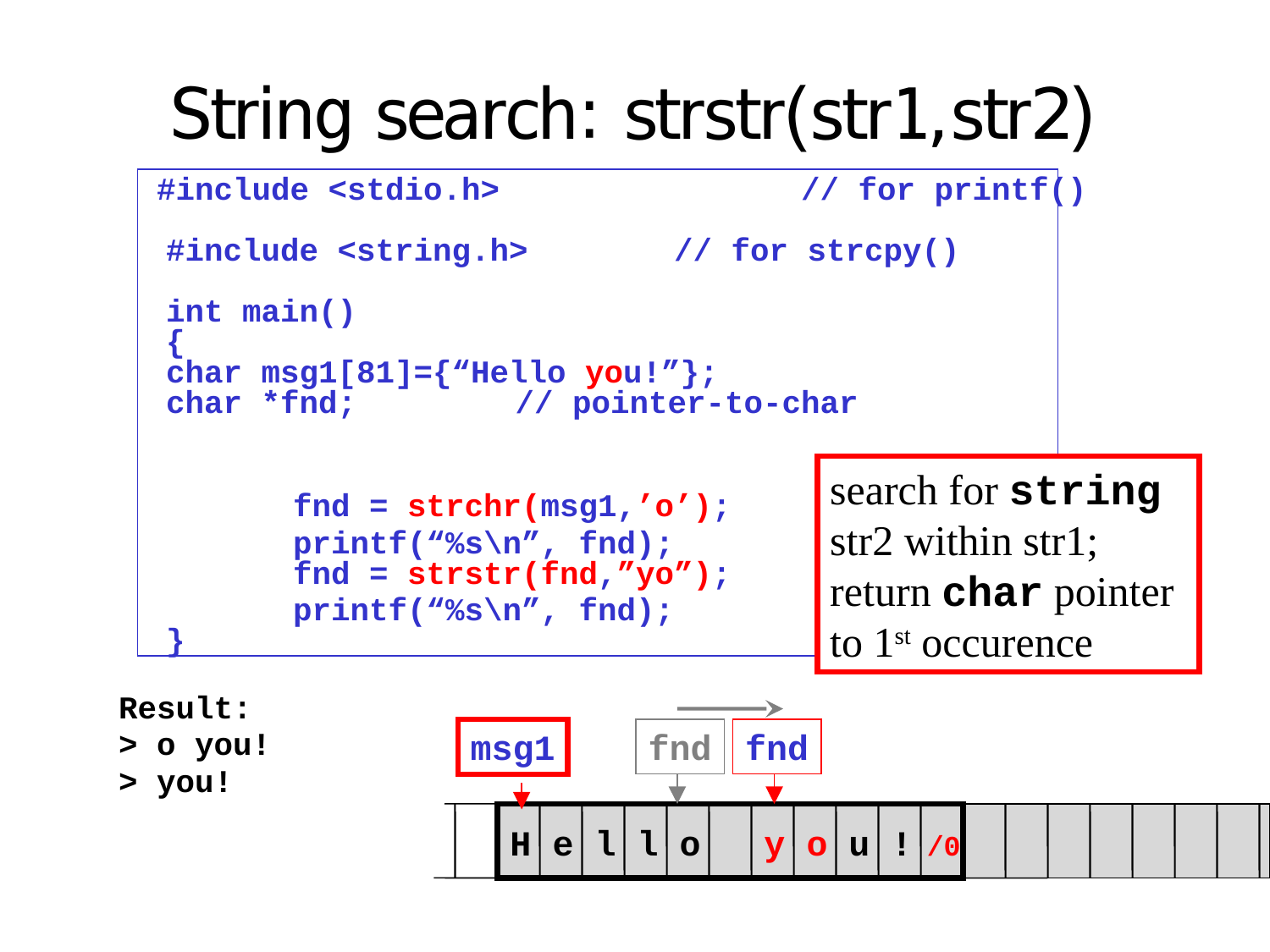

# String search: strstr(str1,str2)
  #include <stdio.h>	  		// for printf()
#include <string.h>	  	// for strcpy()
int main()
{
char msg1[81]={“Hello you!”};
char *fnd;	     // pointer-to-char

		fnd = strchr(msg1,’o’);
		printf(“%s\n”, fnd);
	fnd = strstr(fnd,”yo”);
		printf(“%s\n”, fnd);
}
Result:
> o you!
> you!

search for string
str2 within str1;
return char pointer
to 1st occurence

msg1

fnd

fnd

H e l l o   y o u ! /0